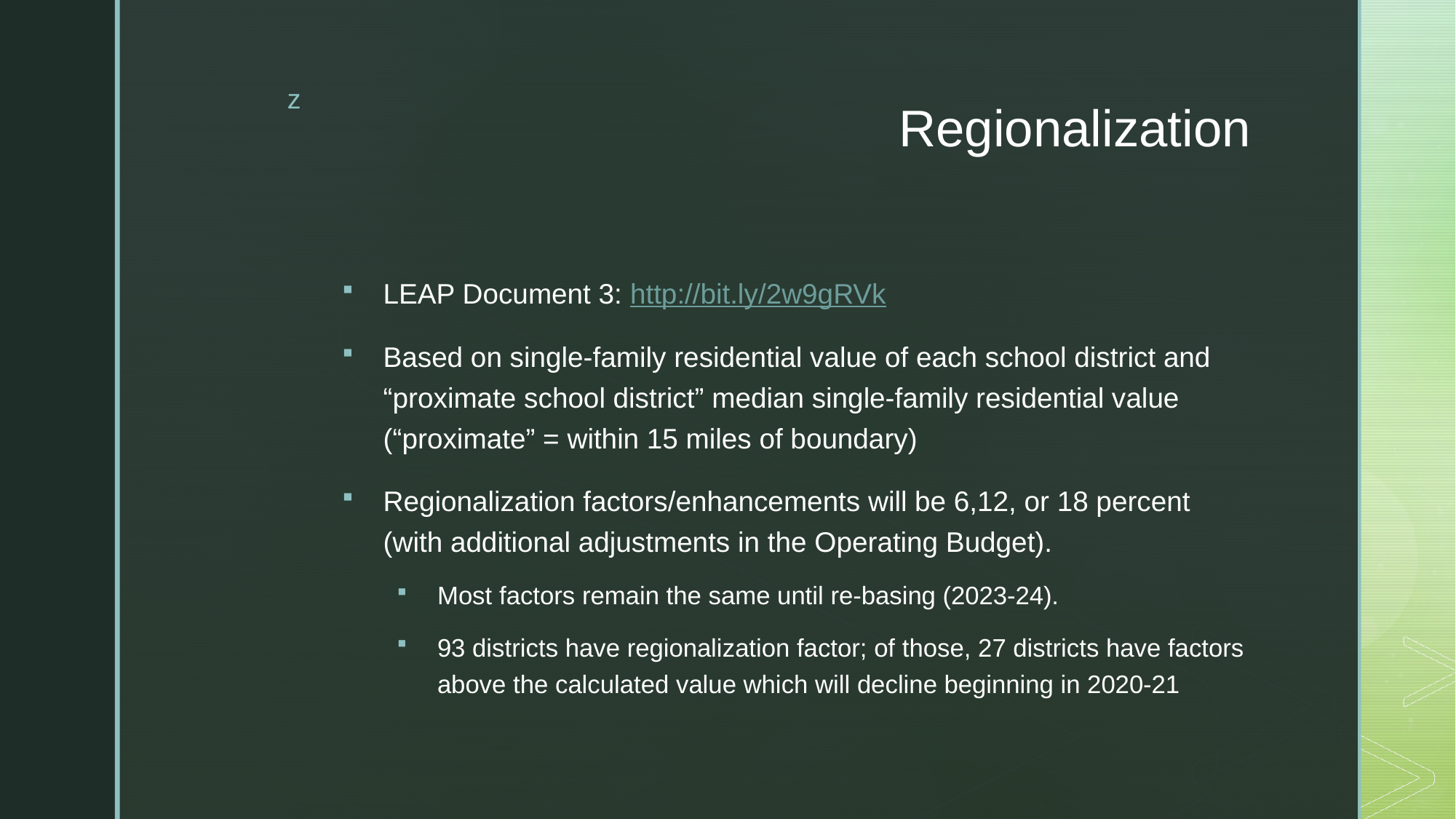

# Regionalization
LEAP Document 3: http://bit.ly/2w9gRVk
Based on single-family residential value of each school district and “proximate school district” median single-family residential value (“proximate” = within 15 miles of boundary)
Regionalization factors/enhancements will be 6,12, or 18 percent (with additional adjustments in the Operating Budget).
Most factors remain the same until re-basing (2023-24).
93 districts have regionalization factor; of those, 27 districts have factors above the calculated value which will decline beginning in 2020-21